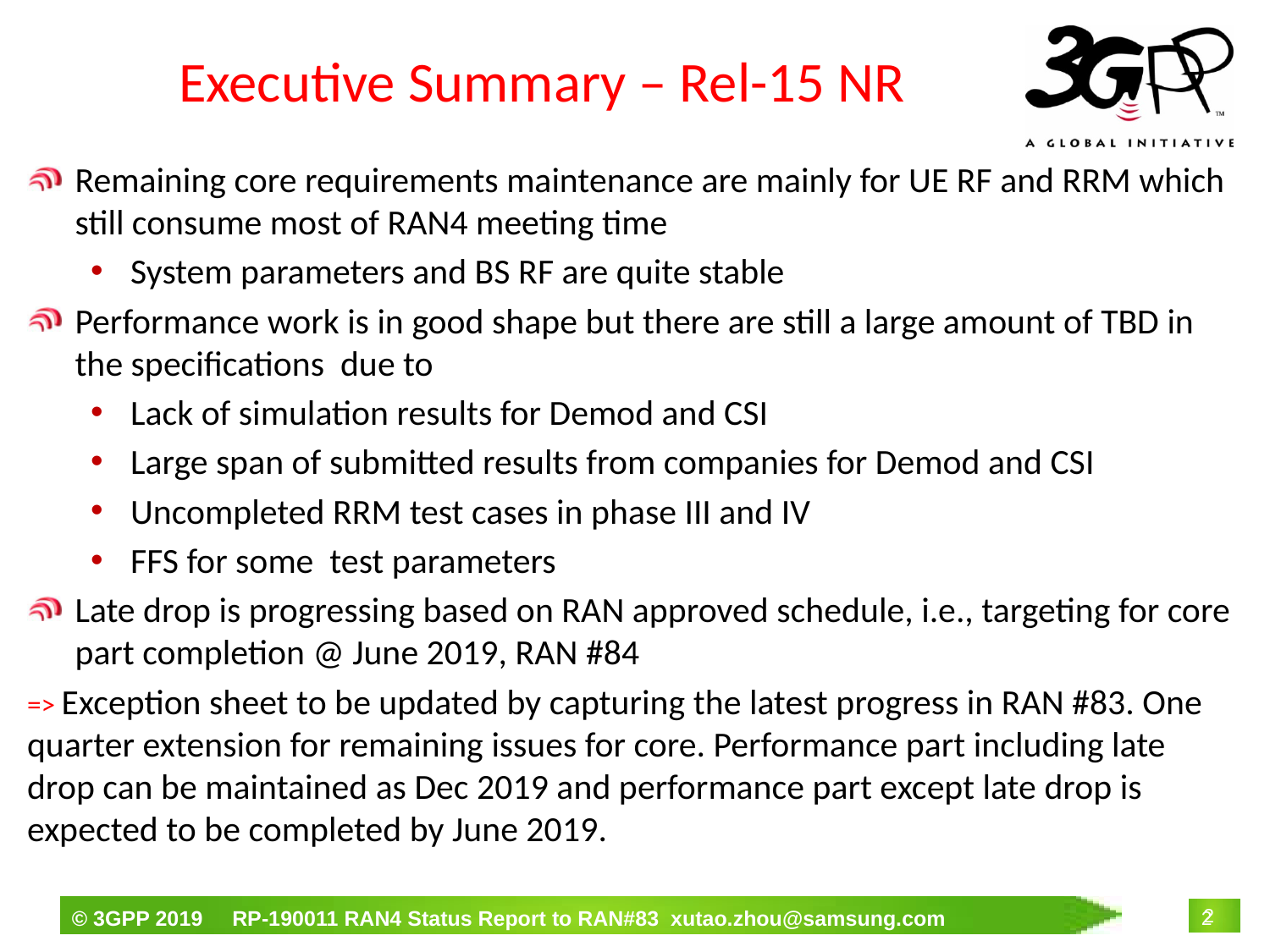

# Executive Summary – Rel-15 NR
Remaining core requirements maintenance are mainly for UE RF and RRM which still consume most of RAN4 meeting time
System parameters and BS RF are quite stable
Performance work is in good shape but there are still a large amount of TBD in the specifications  due to
Lack of simulation results for Demod and CSI
Large span of submitted results from companies for Demod and CSI
Uncompleted RRM test cases in phase III and IV
FFS for some  test parameters
Late drop is progressing based on RAN approved schedule, i.e., targeting for core part completion @ June 2019, RAN #84
=> Exception sheet to be updated by capturing the latest progress in RAN #83. One quarter extension for remaining issues for core. Performance part including late drop can be maintained as Dec 2019 and performance part except late drop is expected to be completed by June 2019.

2